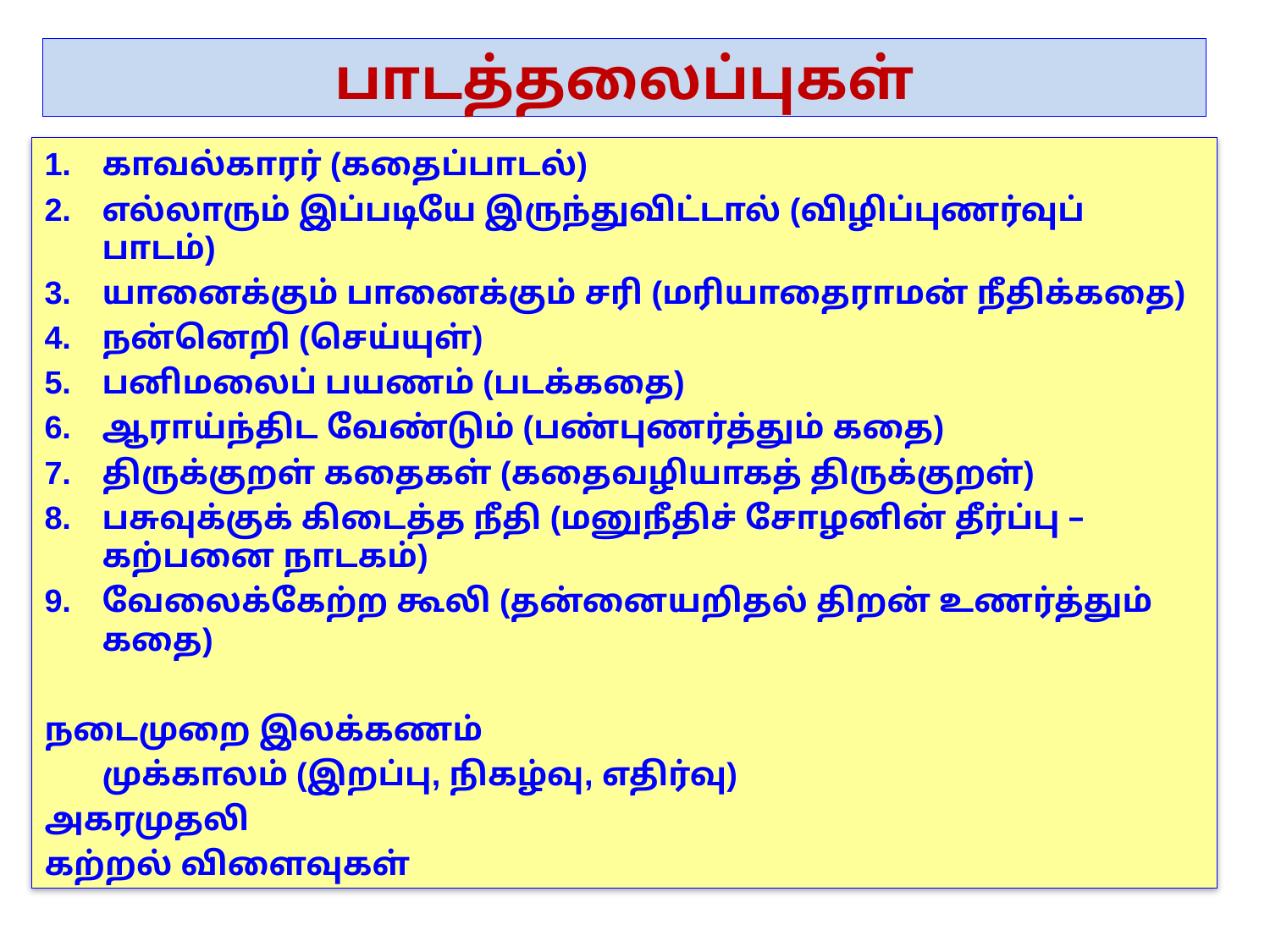

# பாடத்தலைப்புகள்
காவல்காரர் (கதைப்பாடல்)
எல்லாரும் இப்படியே இருந்துவிட்டால் (விழிப்புணர்வுப் பாடம்)
யானைக்கும் பானைக்கும் சரி (மரியாதைராமன் நீதிக்கதை)
நன்னெறி (செய்யுள்)
பனிமலைப் பயணம் (படக்கதை)
ஆராய்ந்திட வேண்டும் (பண்புணர்த்தும் கதை)
திருக்குறள் கதைகள் (கதைவழியாகத் திருக்குறள்)
பசுவுக்குக் கிடைத்த நீதி (மனுநீதிச் சோழனின் தீர்ப்பு – கற்பனை நாடகம்)
வேலைக்கேற்ற கூலி (தன்னையறிதல் திறன் உணர்த்தும் கதை)

நடைமுறை இலக்கணம்
	முக்காலம் (இறப்பு, நிகழ்வு, எதிர்வு)
அகரமுதலி
கற்றல் விளைவுகள்